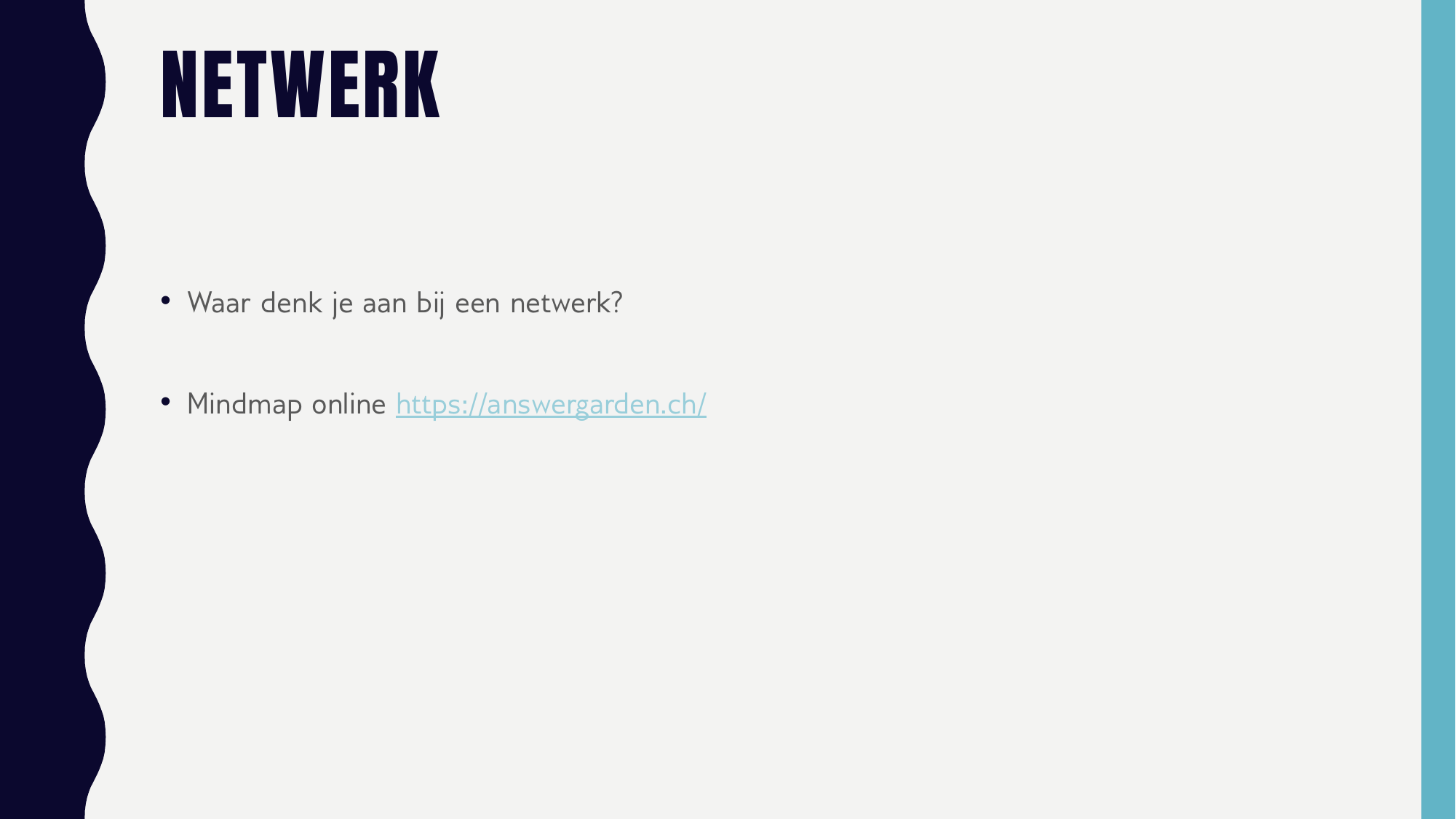

# Netwerk
Waar denk je aan bij een netwerk?

Mindmap online https://answergarden.ch/